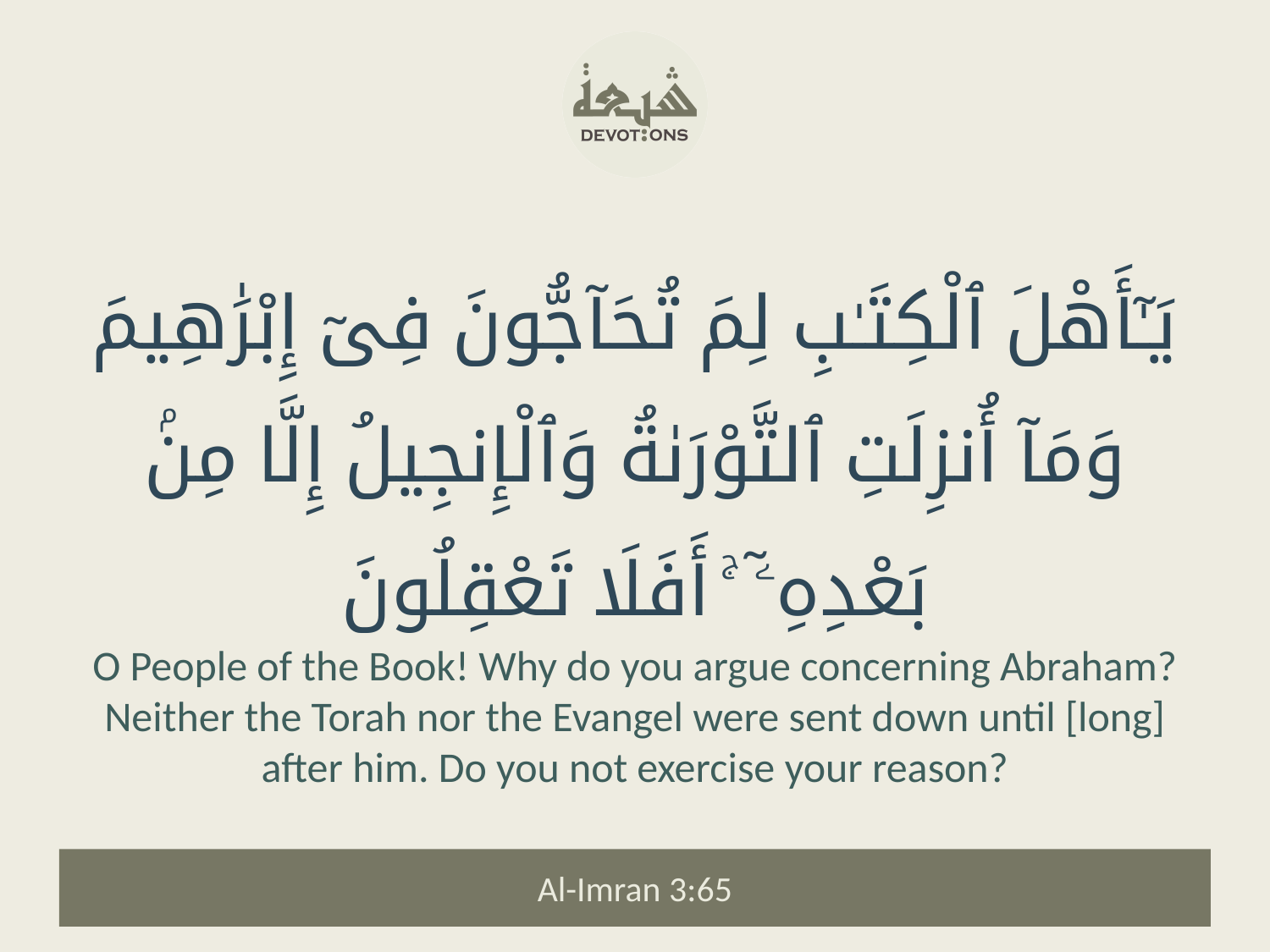

يَـٰٓأَهْلَ ٱلْكِتَـٰبِ لِمَ تُحَآجُّونَ فِىٓ إِبْرَٰهِيمَ وَمَآ أُنزِلَتِ ٱلتَّوْرَىٰةُ وَٱلْإِنجِيلُ إِلَّا مِنۢ بَعْدِهِۦٓ ۚ أَفَلَا تَعْقِلُونَ
O People of the Book! Why do you argue concerning Abraham? Neither the Torah nor the Evangel were sent down until [long] after him. Do you not exercise your reason?
Al-Imran 3:65